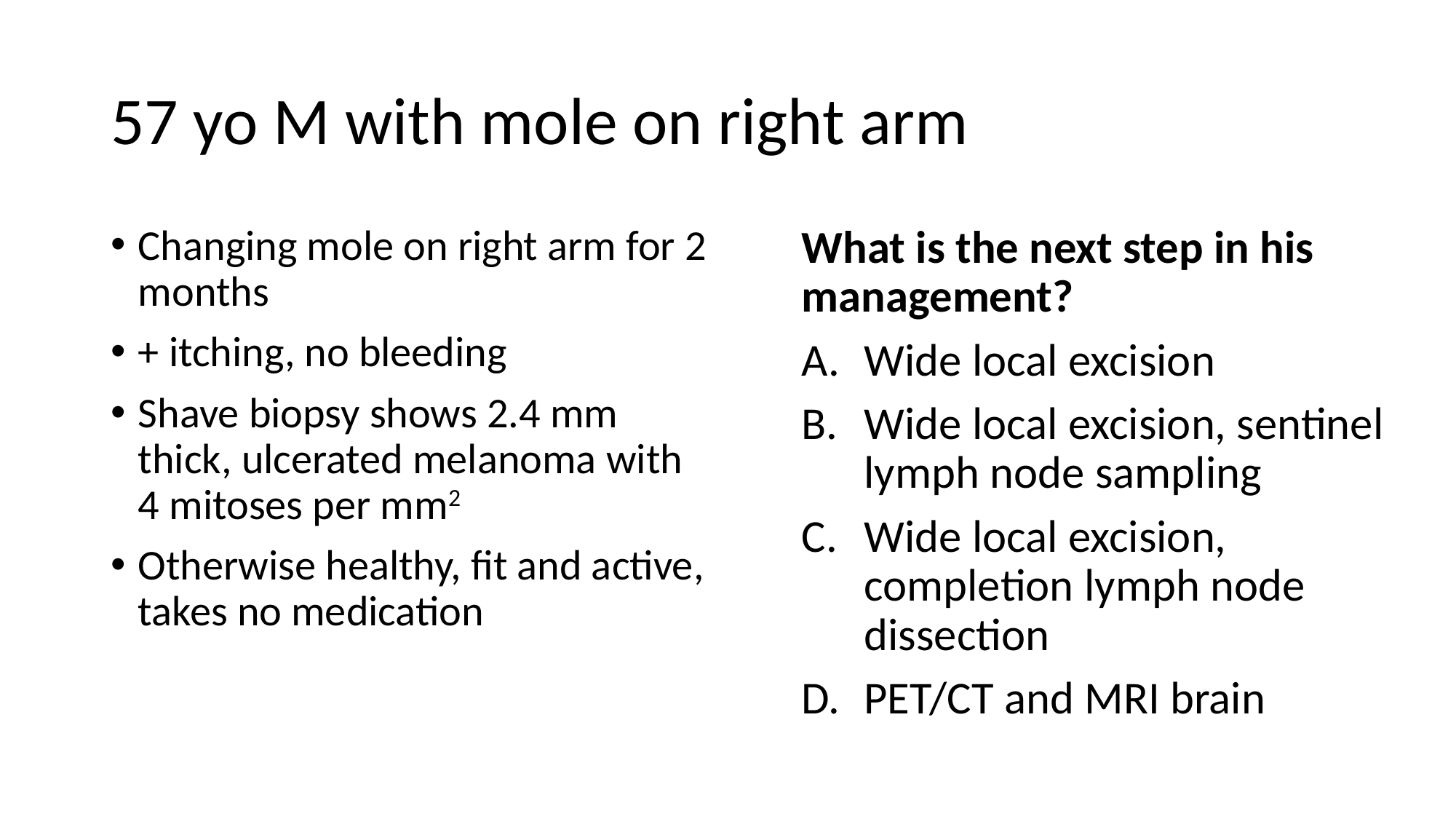

# 57 yo M with mole on right arm
Changing mole on right arm for 2 months
+ itching, no bleeding
Shave biopsy shows 2.4 mm thick, ulcerated melanoma with 4 mitoses per mm2
Otherwise healthy, fit and active, takes no medication

What is the next step in his management?
Wide local excision
Wide local excision, sentinel lymph node sampling
Wide local excision, completion lymph node dissection
PET/CT and MRI brain